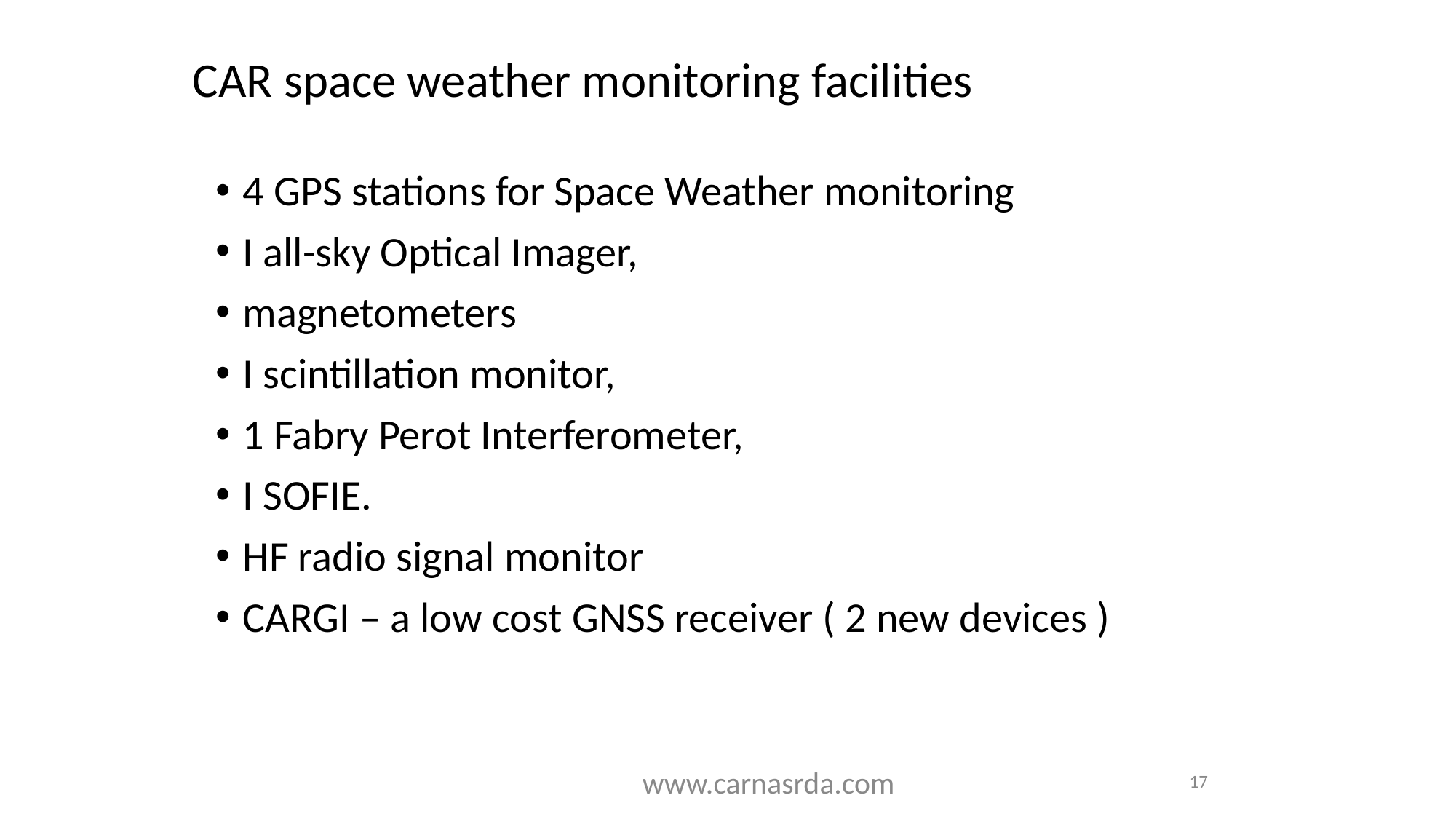

# CAR space weather monitoring facilities
4 GPS stations for Space Weather monitoring
I all-sky Optical Imager,
magnetometers
I scintillation monitor,
1 Fabry Perot Interferometer,
I SOFIE.
HF radio signal monitor
CARGI – a low cost GNSS receiver ( 2 new devices )
17
www.carnasrda.com